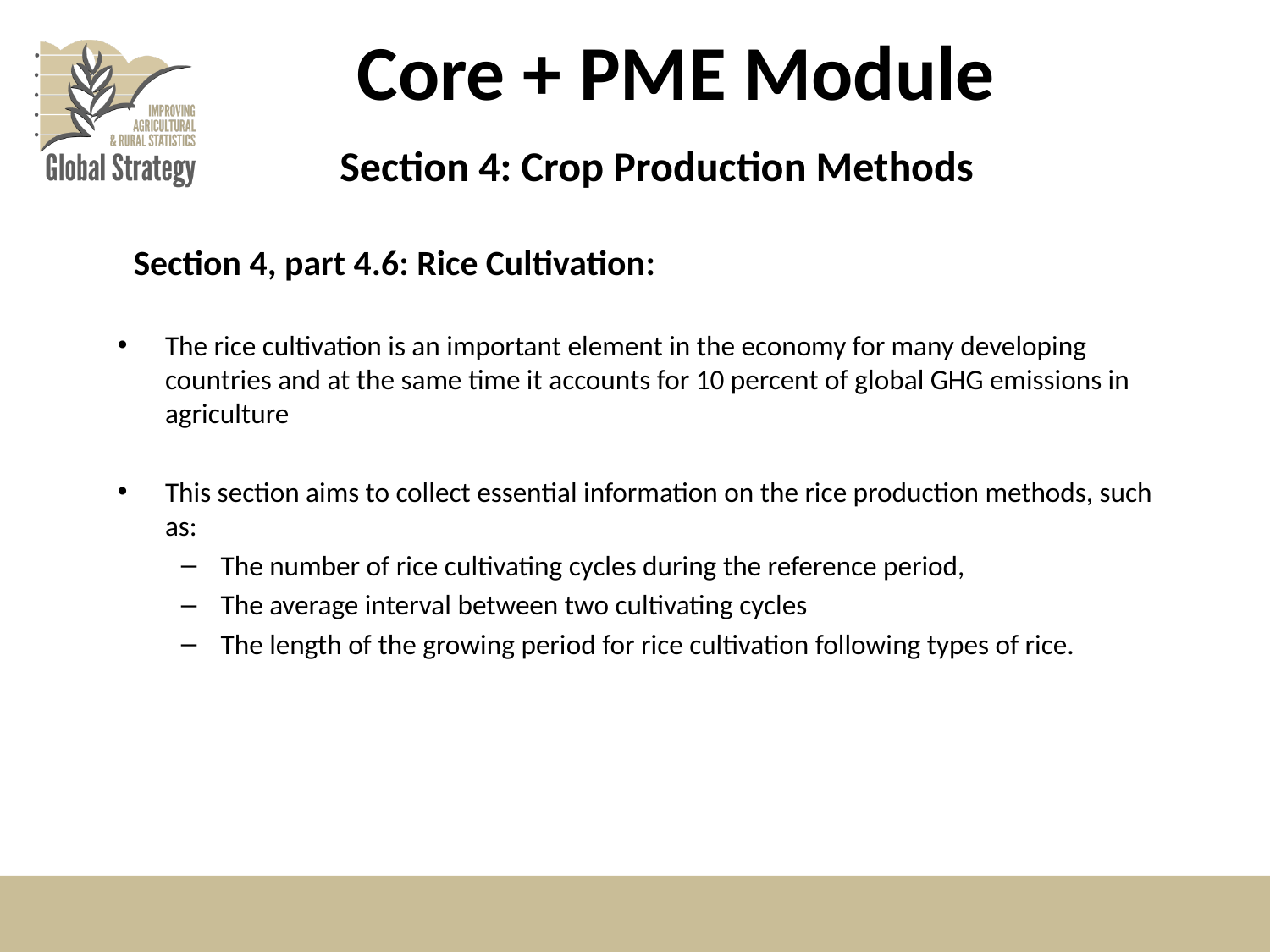

# Core + PME Module
Section 4: Crop Production Methods

Section 4, part 4.6: Rice Cultivation:

The rice cultivation is an important element in the economy for many developing countries and at the same time it accounts for 10 percent of global GHG emissions in agriculture

This section aims to collect essential information on the rice production methods, such as:
The number of rice cultivating cycles during the reference period,
The average interval between two cultivating cycles
The length of the growing period for rice cultivation following types of rice.